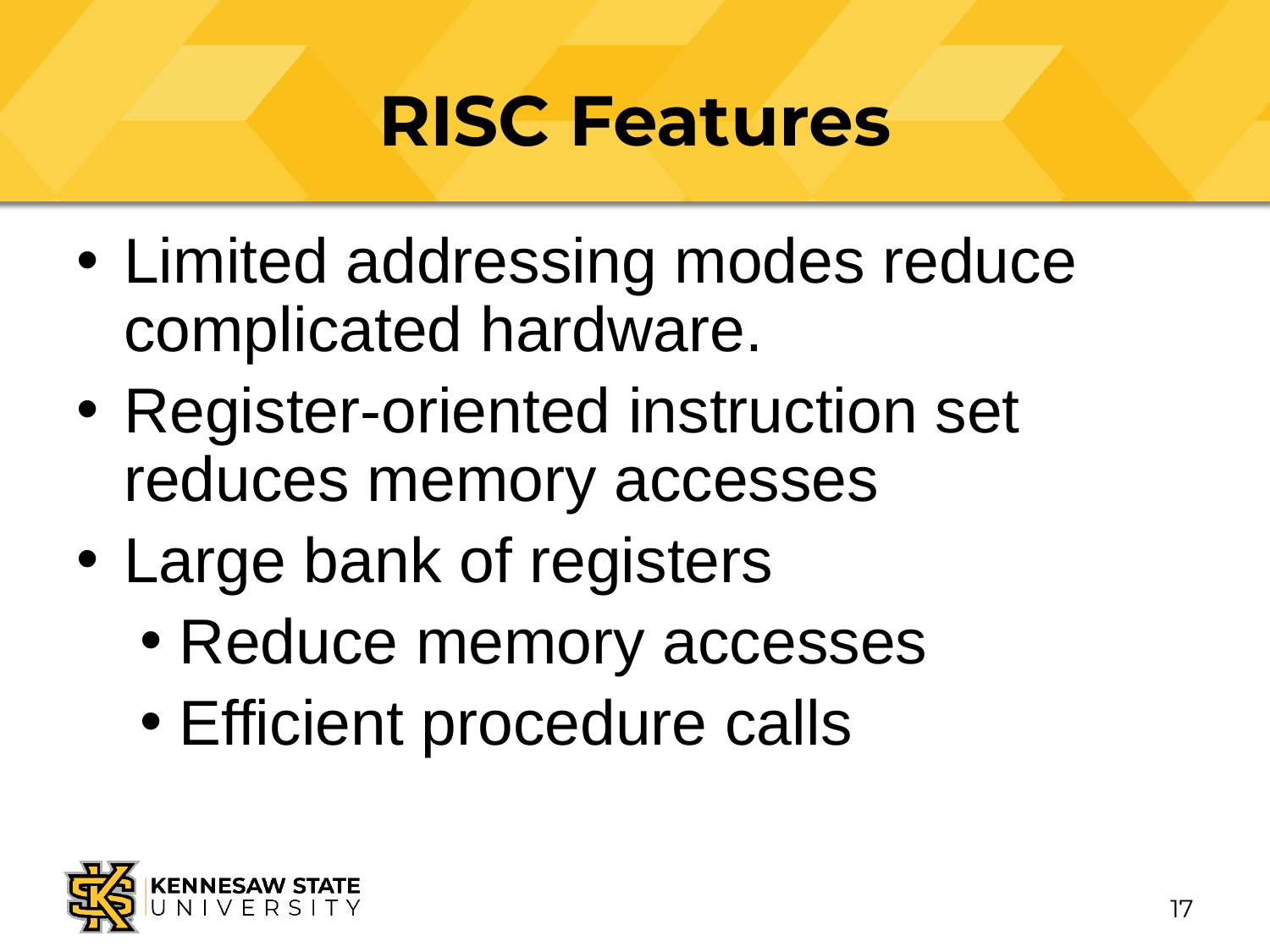

# RISC Features
Limited addressing modes reduce complicated hardware.
Register-oriented instruction set reduces memory accesses
Large bank of registers
Reduce memory accesses
Efficient procedure calls
17